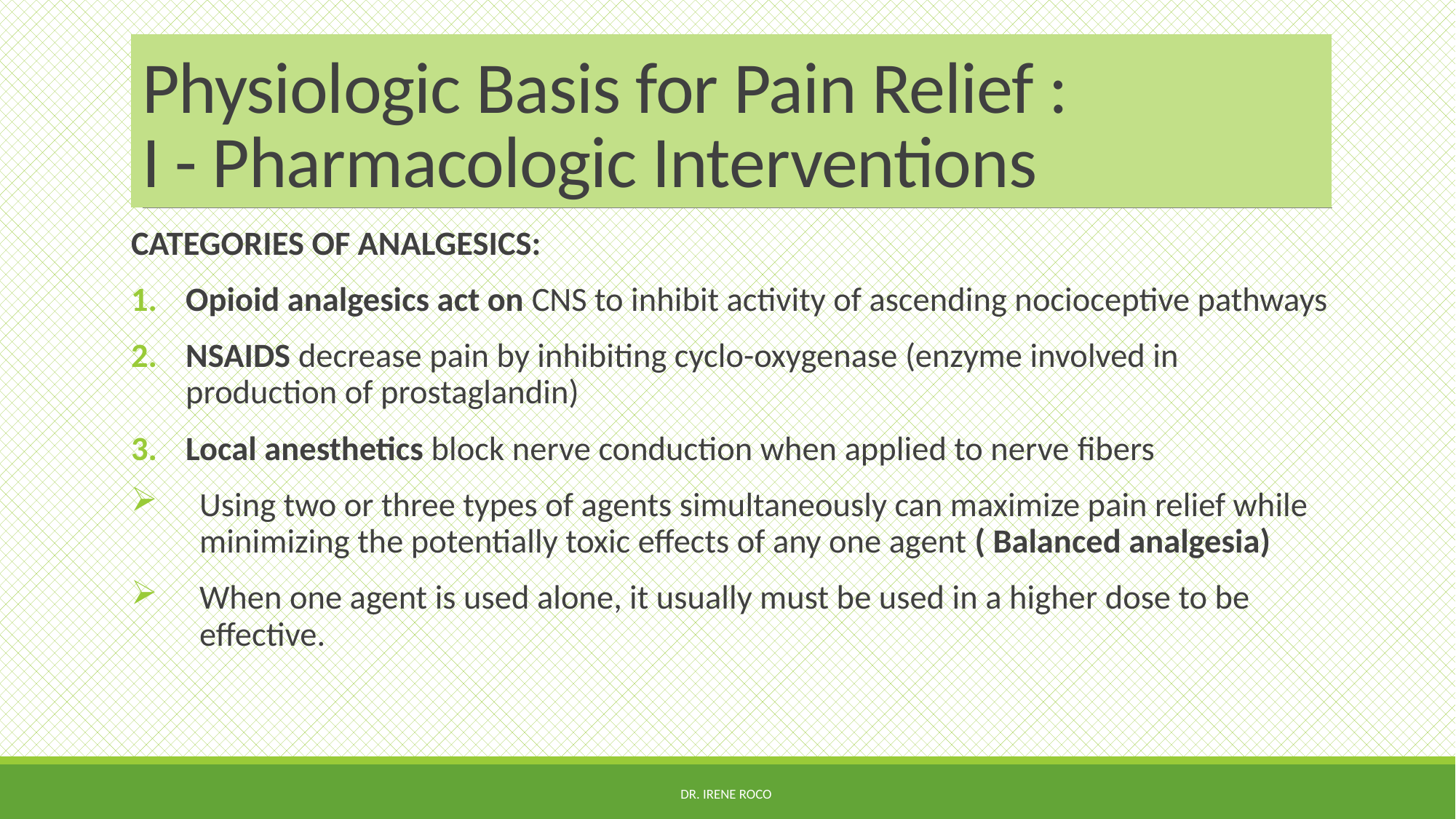

# Physiologic Basis for Pain Relief : I - Pharmacologic Interventions
CATEGORIES OF ANALGESICS:
Opioid analgesics act on CNS to inhibit activity of ascending nocioceptive pathways
NSAIDS decrease pain by inhibiting cyclo-oxygenase (enzyme involved in production of prostaglandin)
Local anesthetics block nerve conduction when applied to nerve fibers
Using two or three types of agents simultaneously can maximize pain relief while minimizing the potentially toxic effects of any one agent ( Balanced analgesia)
When one agent is used alone, it usually must be used in a higher dose to be effective.

Dr. Irene Roco